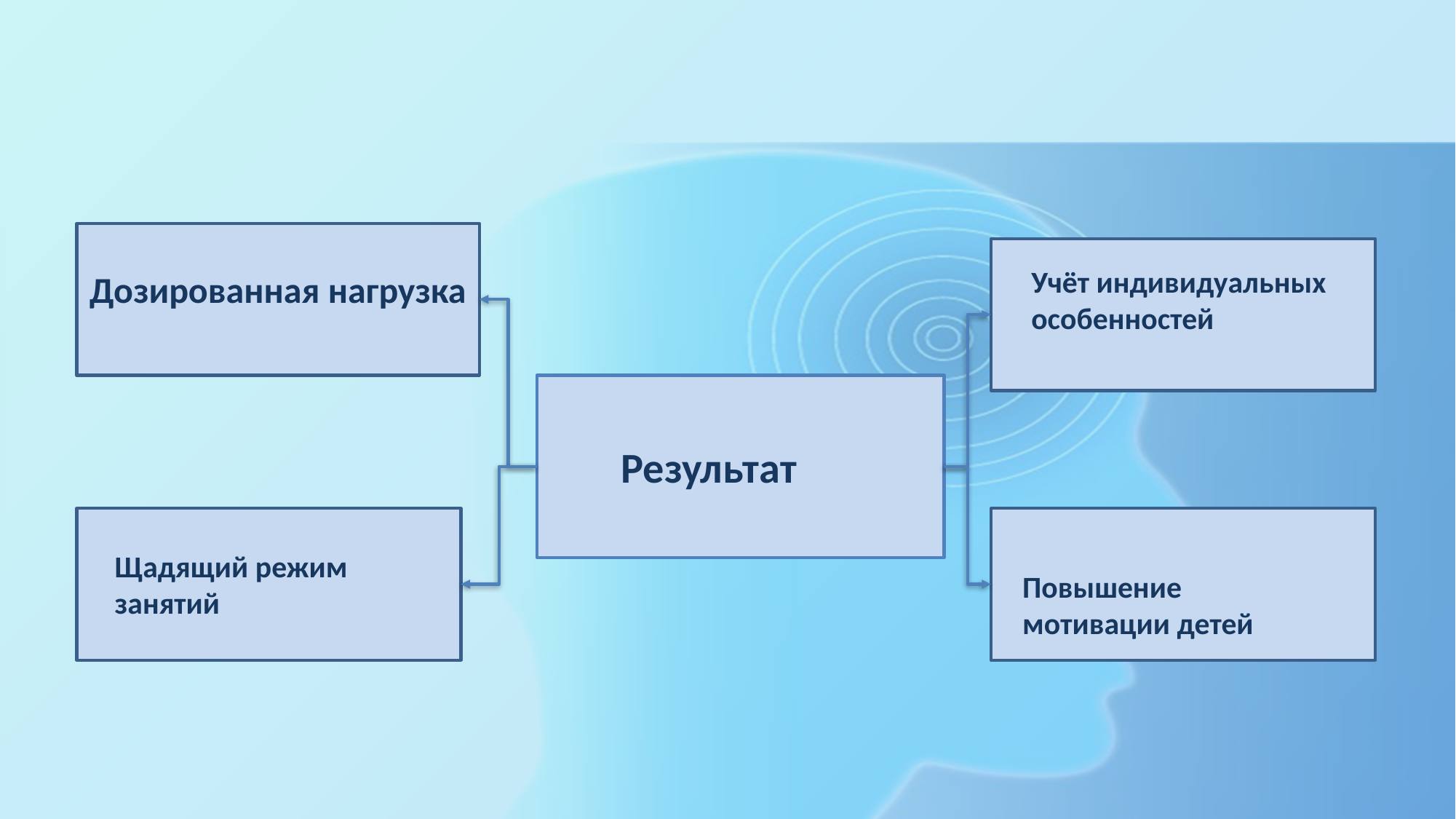

Учёт индивидуальных особенностей
Дозированная нагрузка

Результат

Щадящий режим занятий
Повышение мотивации детей